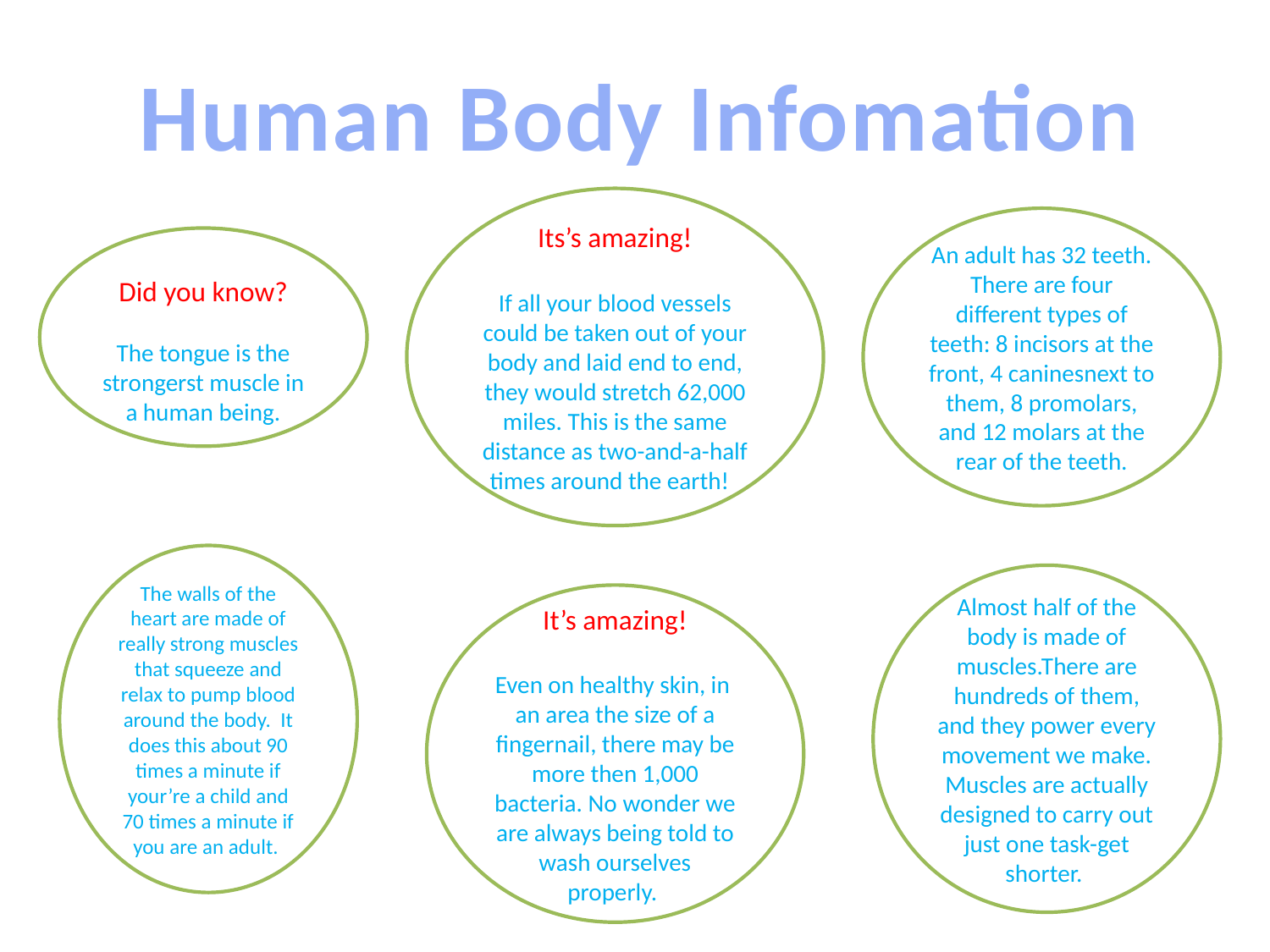

Human Body Infomation
Its’s amazing!

If all your blood vessels could be taken out of your body and laid end to end, they would stretch 62,000 miles. This is the same distance as two-and-a-half times around the earth!
An adult has 32 teeth. There are four different types of teeth: 8 incisors at the front, 4 caninesnext to them, 8 promolars, and 12 molars at the rear of the teeth.

Did you know?

The tongue is the strongerst muscle in a human being.

The walls of the heart are made of really strong muscles that squeeze and relax to pump blood around the body.  It does this about 90 times a minute if your’re a child and 70 times a minute if you are an adult.
Almost half of the body is made of muscles.There are hundreds of them, and they power every movement we make. Muscles are actually designed to carry out just one task-get shorter.
It’s amazing!

Even on healthy skin, in  an area the size of a fingernail, there may be more then 1,000 bacteria. No wonder we are always being told to wash ourselves properly.